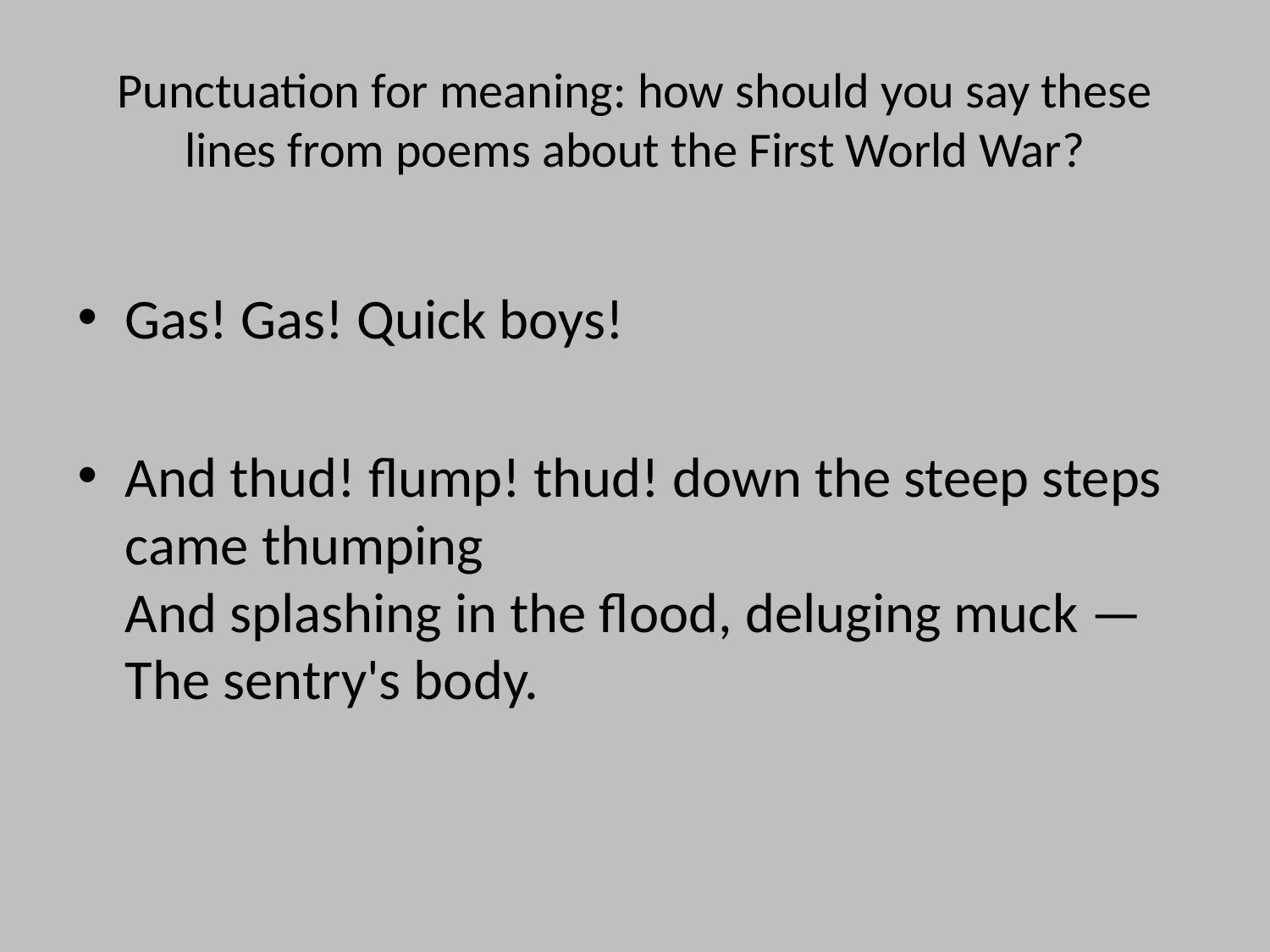

# Punctuation for meaning: how should you say these lines from poems about the First World War?
Gas! Gas! Quick boys!

And thud! flump! thud! down the steep steps came thumping
And splashing in the flood, deluging muck —
The sentry's body.